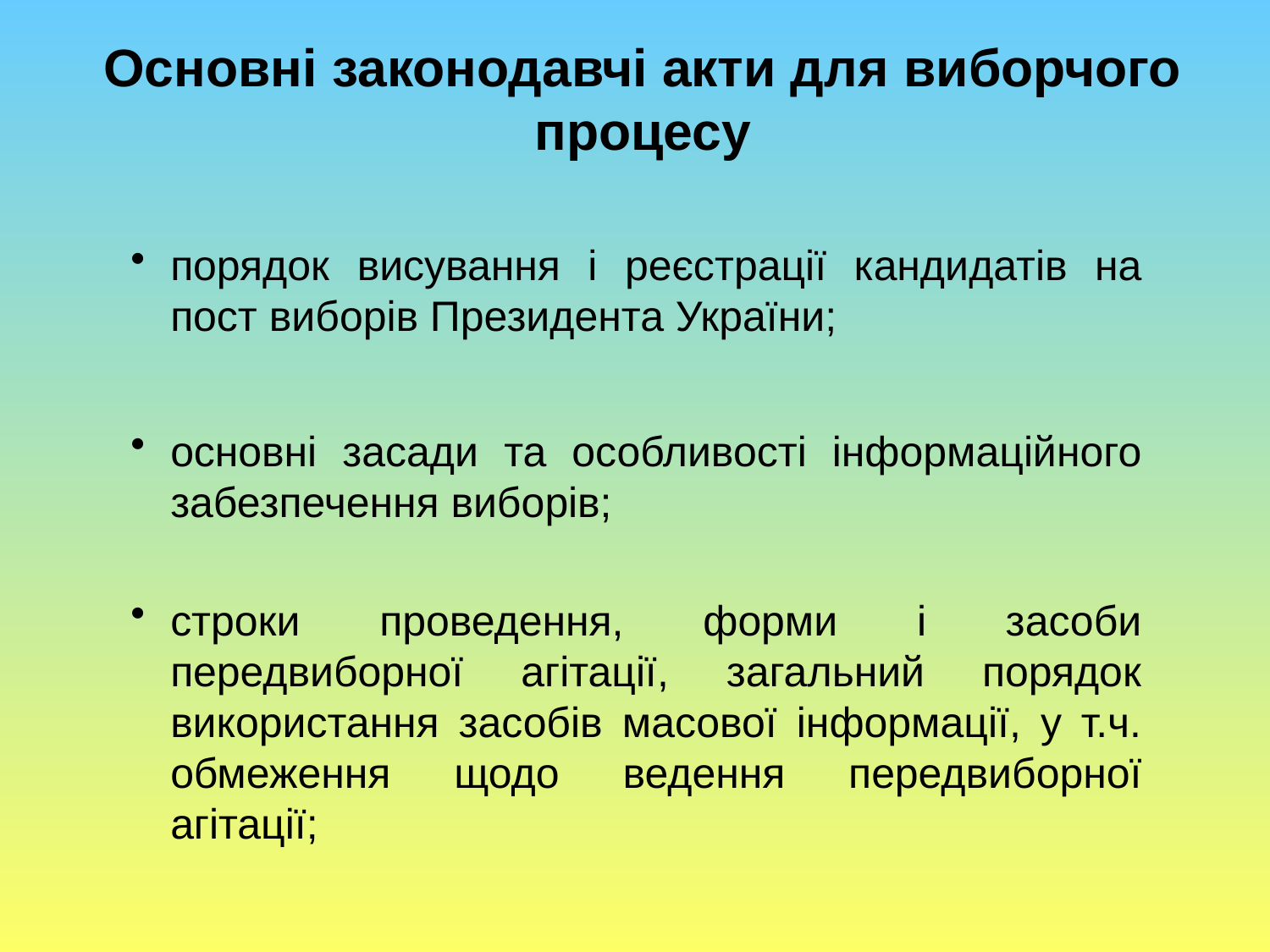

# Основні законодавчі акти для виборчого процесу
порядок висування і реєстрації кандидатів на пост виборів Президента України;

основні засади та особливості інформаційного забезпечення виборів;

строки проведення, форми і засоби передвиборної агітації, загальний порядок використання засобів масової інформації, у т.ч. обмеження щодо ведення передвиборної агітації;